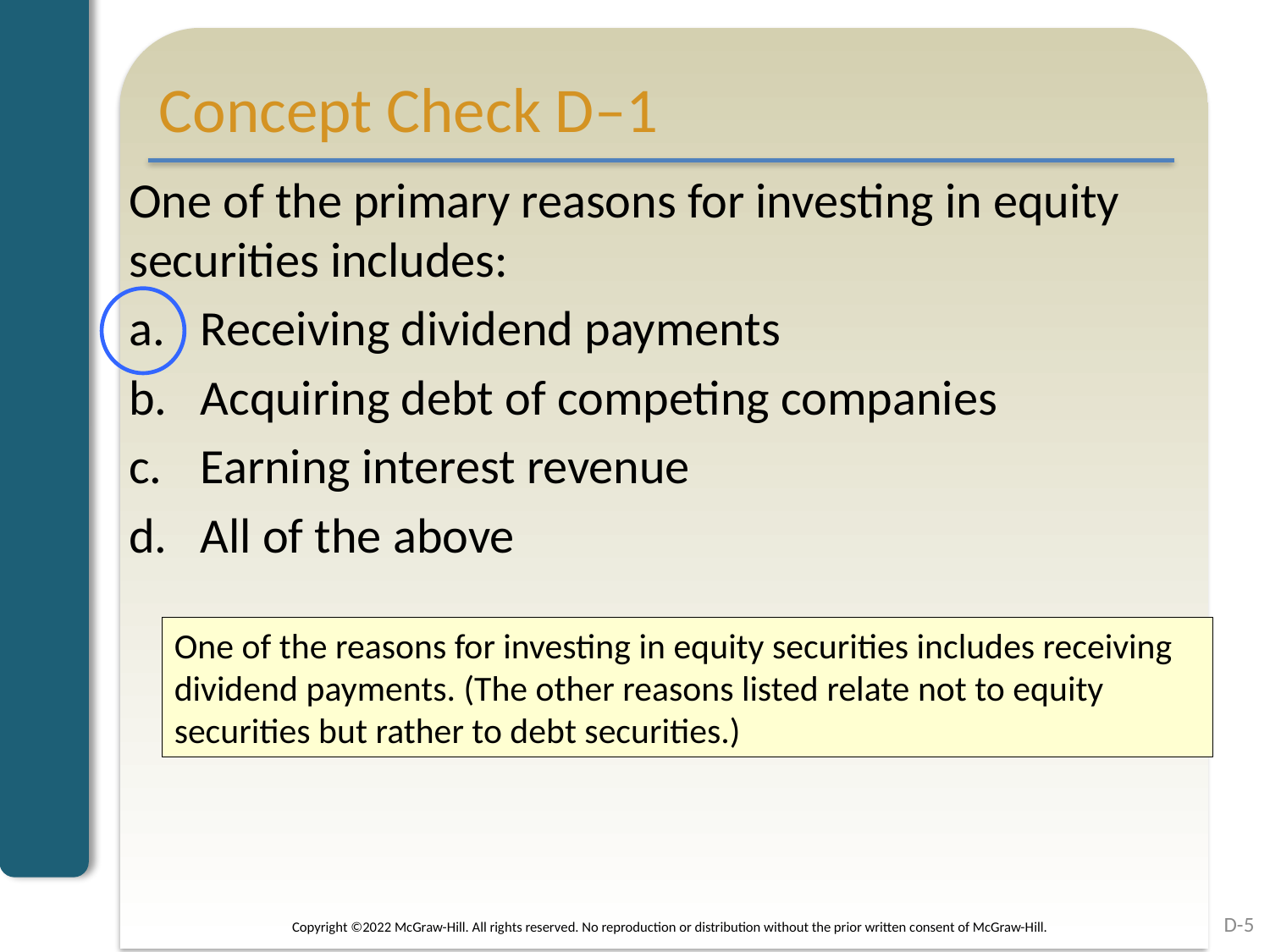

# Concept Check D–1
One of the primary reasons for investing in equity securities includes:
Receiving dividend payments
Acquiring debt of competing companies
Earning interest revenue
All of the above

One of the reasons for investing in equity securities includes receiving dividend payments. (The other reasons listed relate not to equity securities but rather to debt securities.)
D-5
Copyright ©2022 McGraw-Hill. All rights reserved. No reproduction or distribution without the prior written consent of McGraw-Hill.